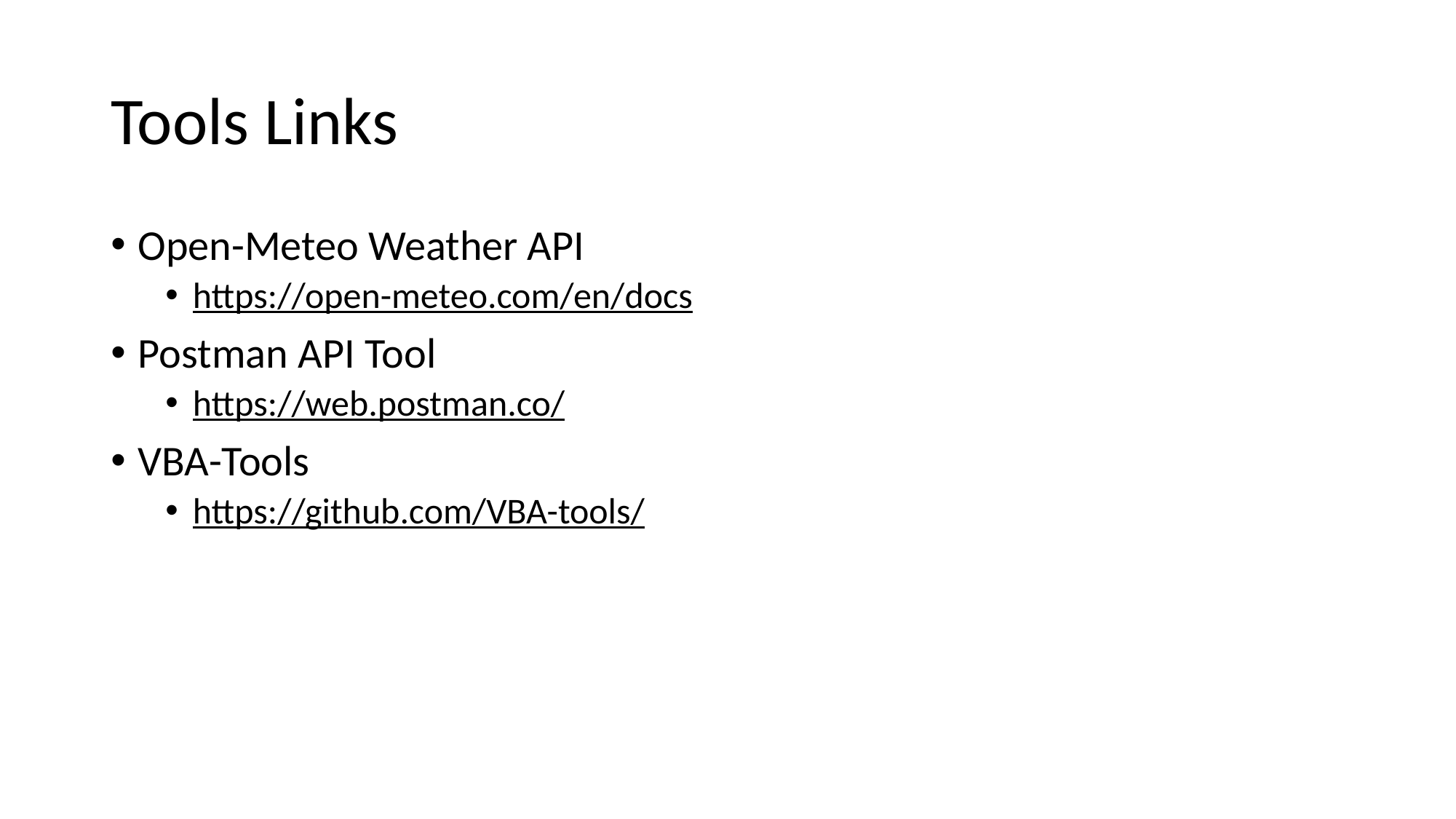

# Tools Links
Open-Meteo Weather API
https://open-meteo.com/en/docs
Postman API Tool
https://web.postman.co/
VBA-Tools
https://github.com/VBA-tools/